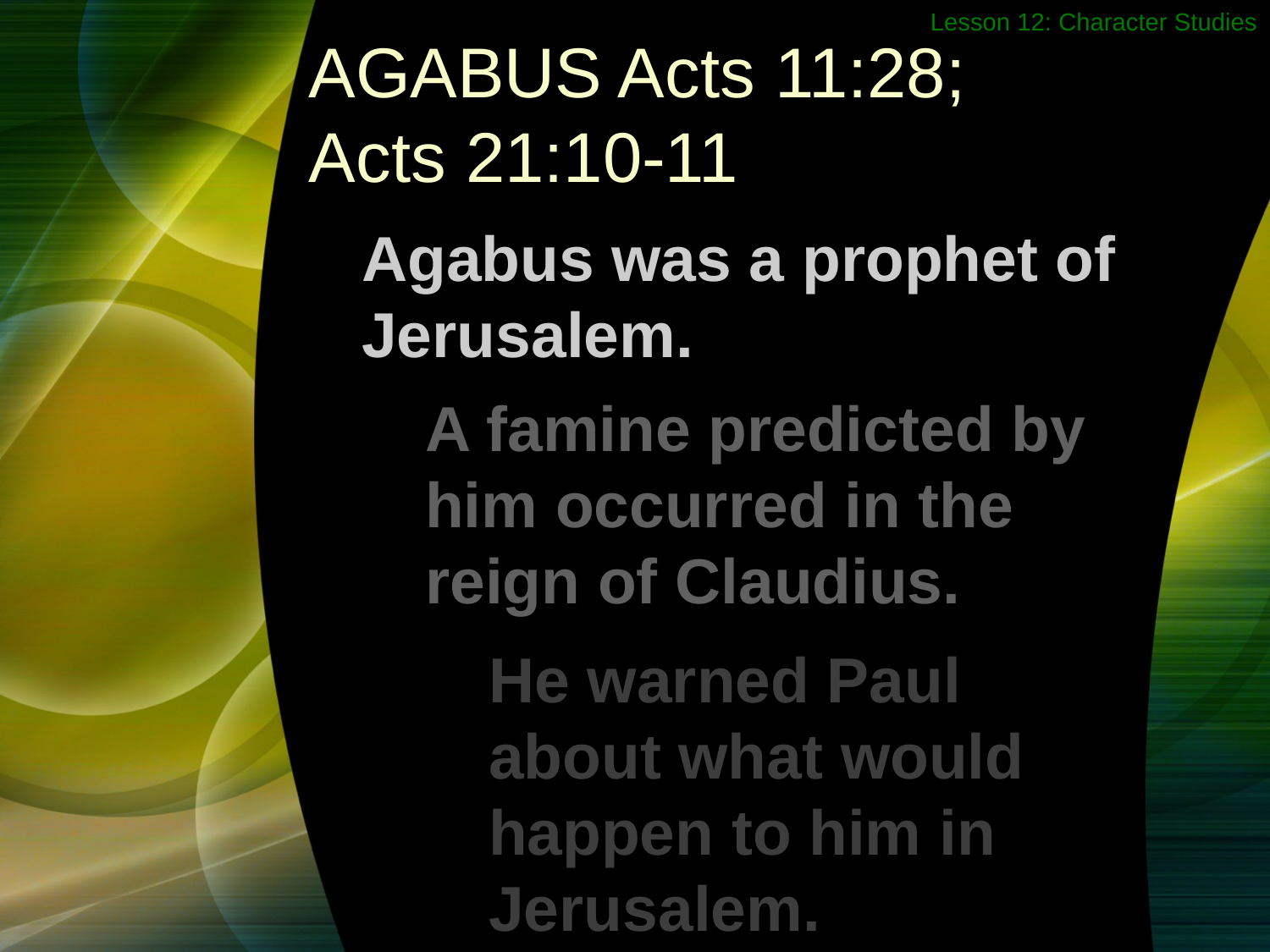

Lesson 12: Character Studies
AGABUS Acts 11:28; Acts 21:10-11
Agabus was a prophet of Jerusalem.
A famine predicted by him occurred in the
reign of Claudius.
He warned Paul about what would happen to him in Jerusalem.